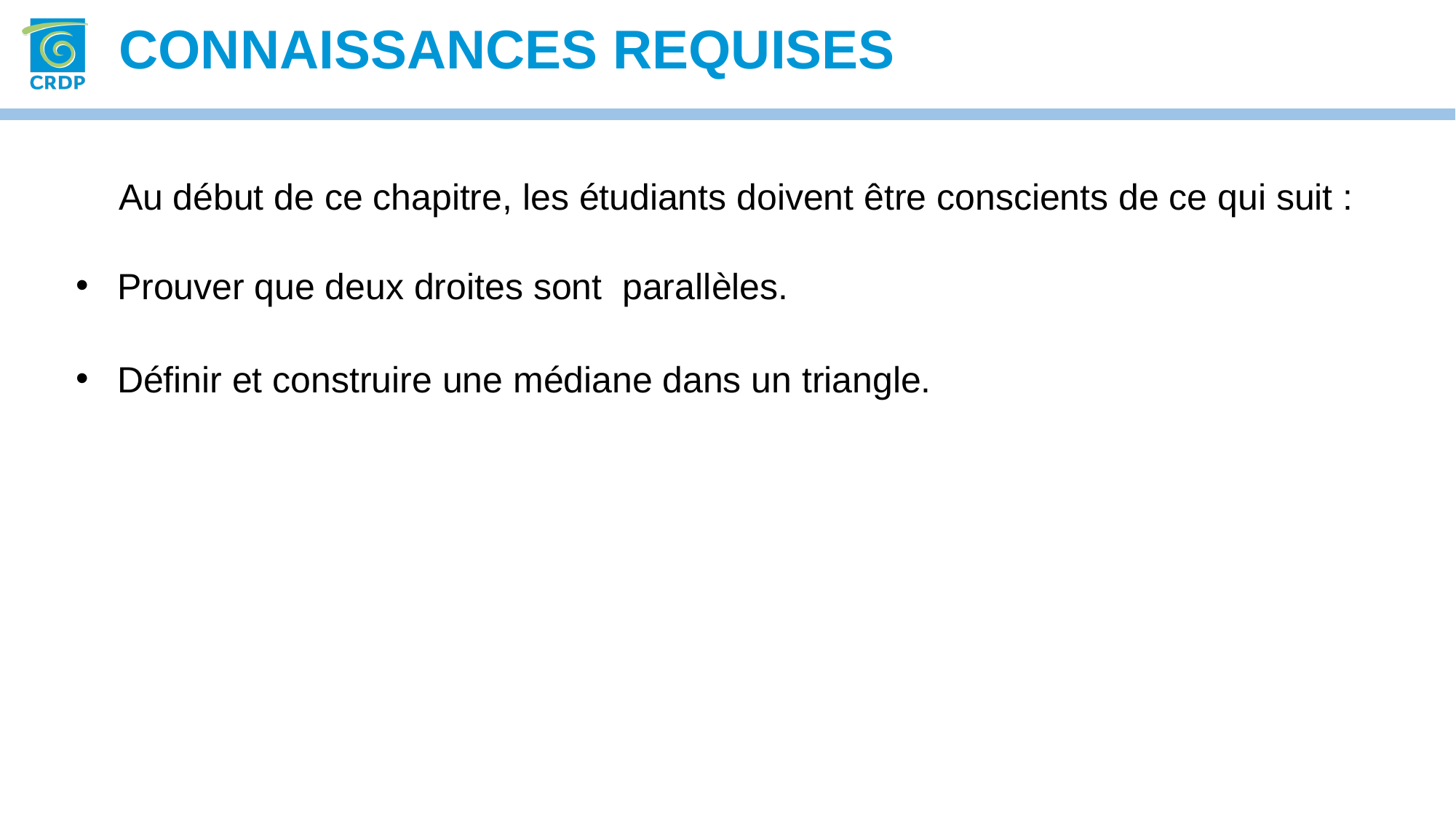

CONNAISSANCES REQUISES

Au début de ce chapitre, les étudiants doivent être conscients de ce qui suit :

Prouver que deux droites sont  parallèles.
Définir et construire une médiane dans un triangle.